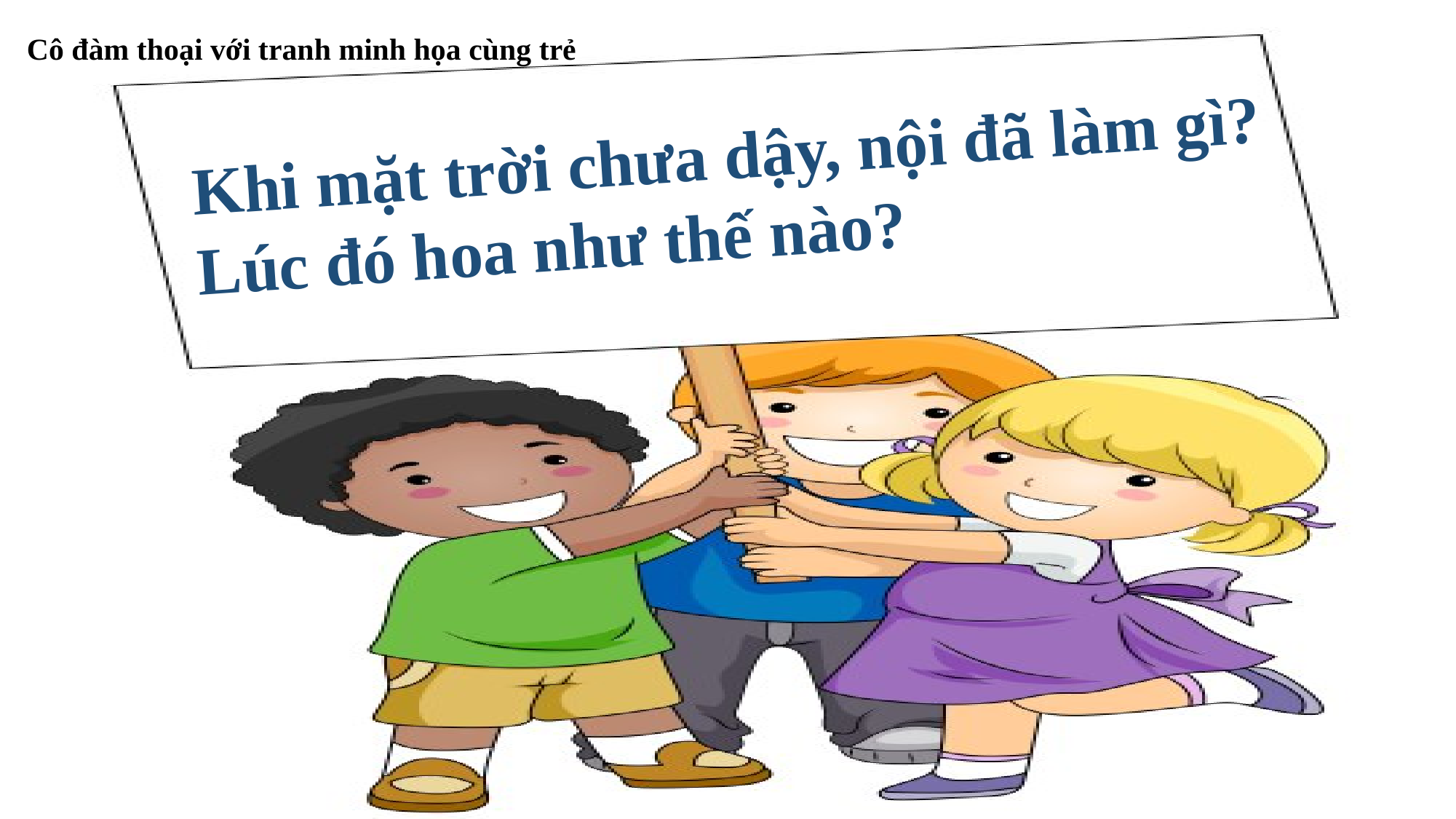

Cô đàm thoại với tranh minh họa cùng trẻ
Khi mặt trời chưa dậy, nội đã làm gì?
Lúc đó hoa như thế nào?